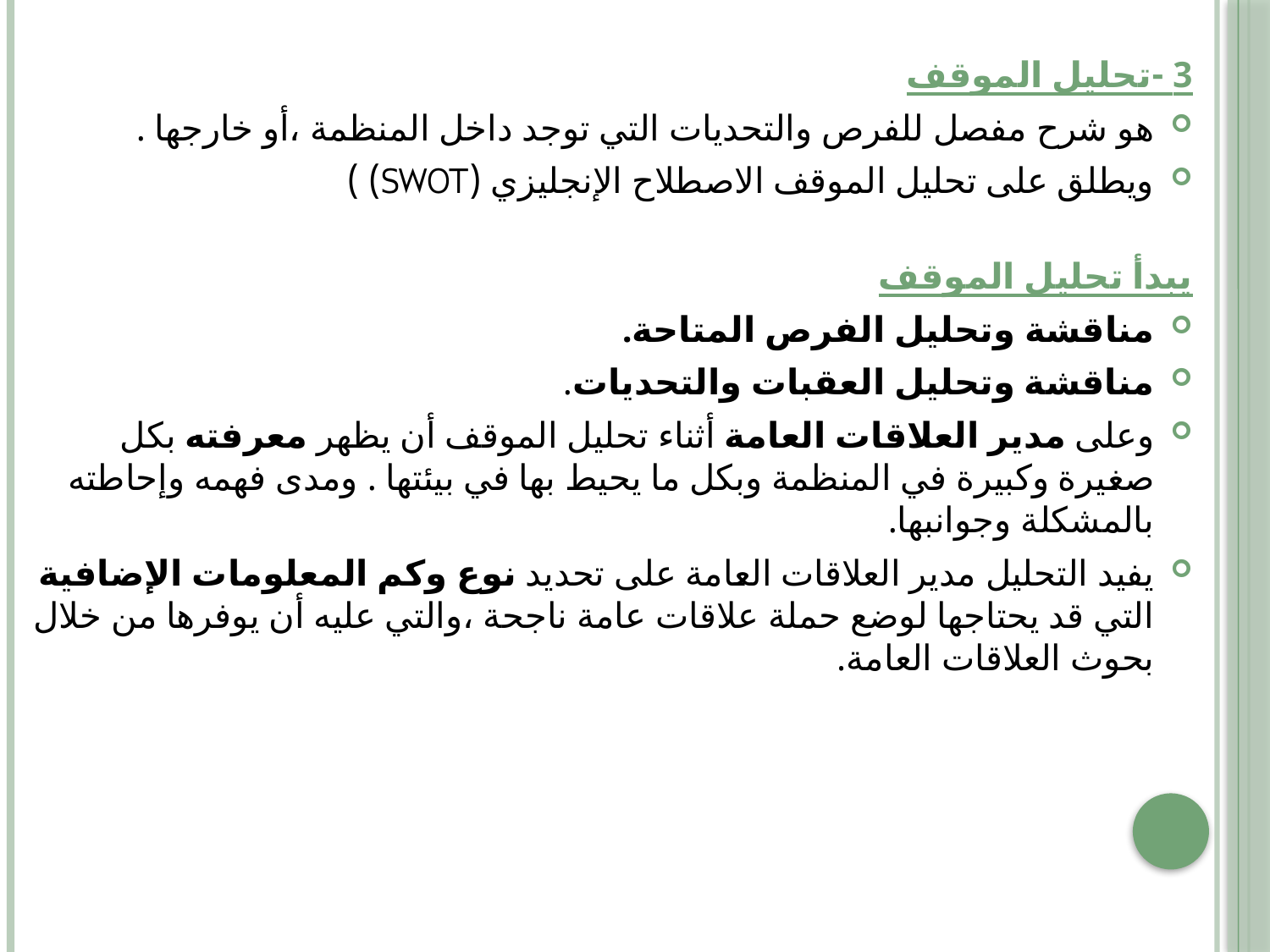

3 -تحليل الموقف
هو شرح مفصل للفرص والتحديات التي توجد داخل المنظمة ،أو خارجها .
ويطلق على تحليل الموقف الاصطلاح الإنجليزي (SWOT) )
يبدأ تحليل الموقف
مناقشة وتحليل الفرص المتاحة.
مناقشة وتحليل العقبات والتحديات.
وعلى مدير العلاقات العامة أثناء تحليل الموقف أن يظهر معرفته بكل صغيرة وكبيرة في المنظمة وبكل ما يحيط بها في بيئتها . ومدى فهمه وإحاطته بالمشكلة وجوانبها.
يفيد التحليل مدير العلاقات العامة على تحديد نوع وكم المعلومات الإضافية التي قد يحتاجها لوضع حملة علاقات عامة ناجحة ،والتي عليه أن يوفرها من خلال بحوث العلاقات العامة.